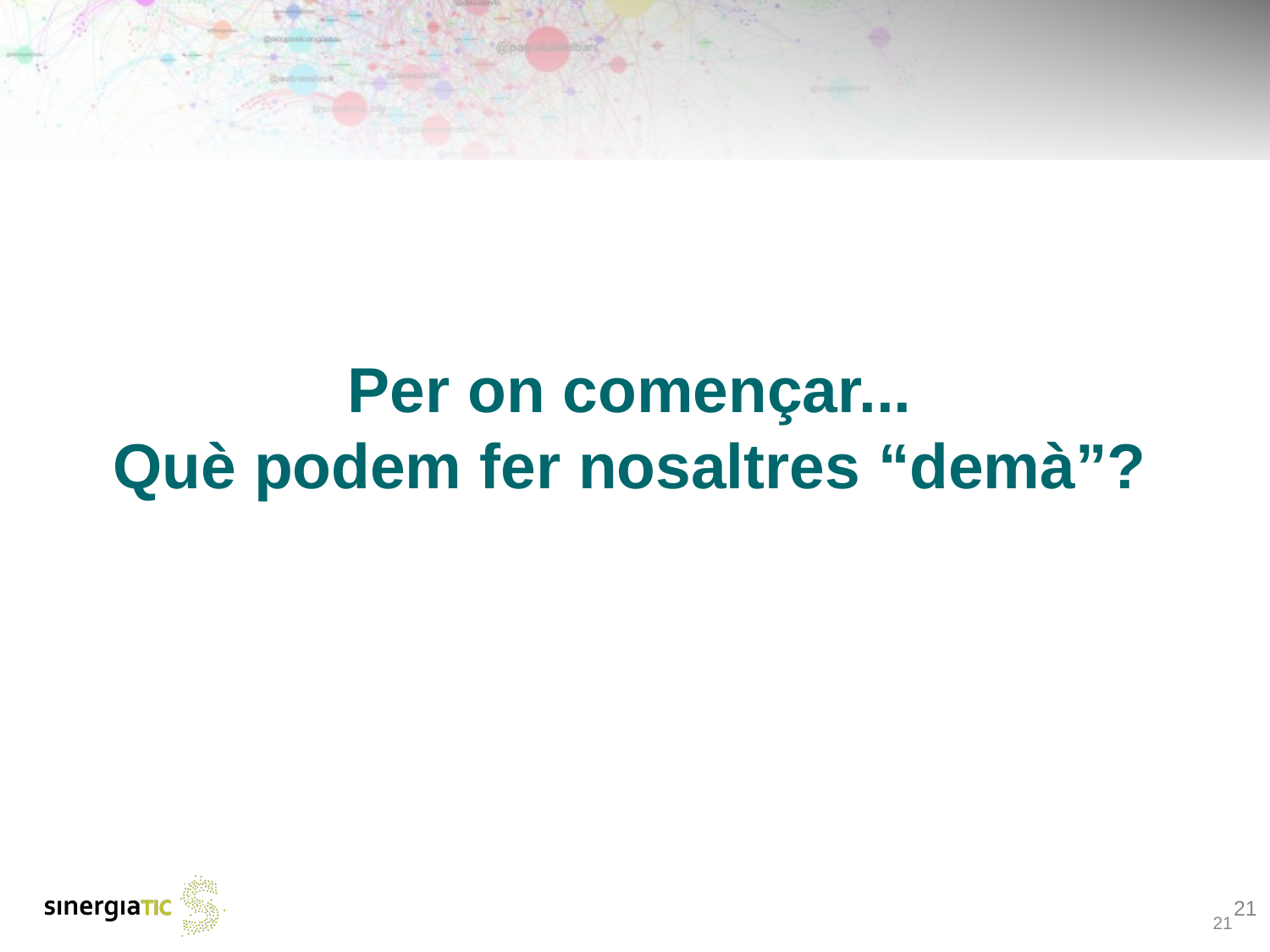

# Per on començar... Què podem fer nosaltres “demà”?
21